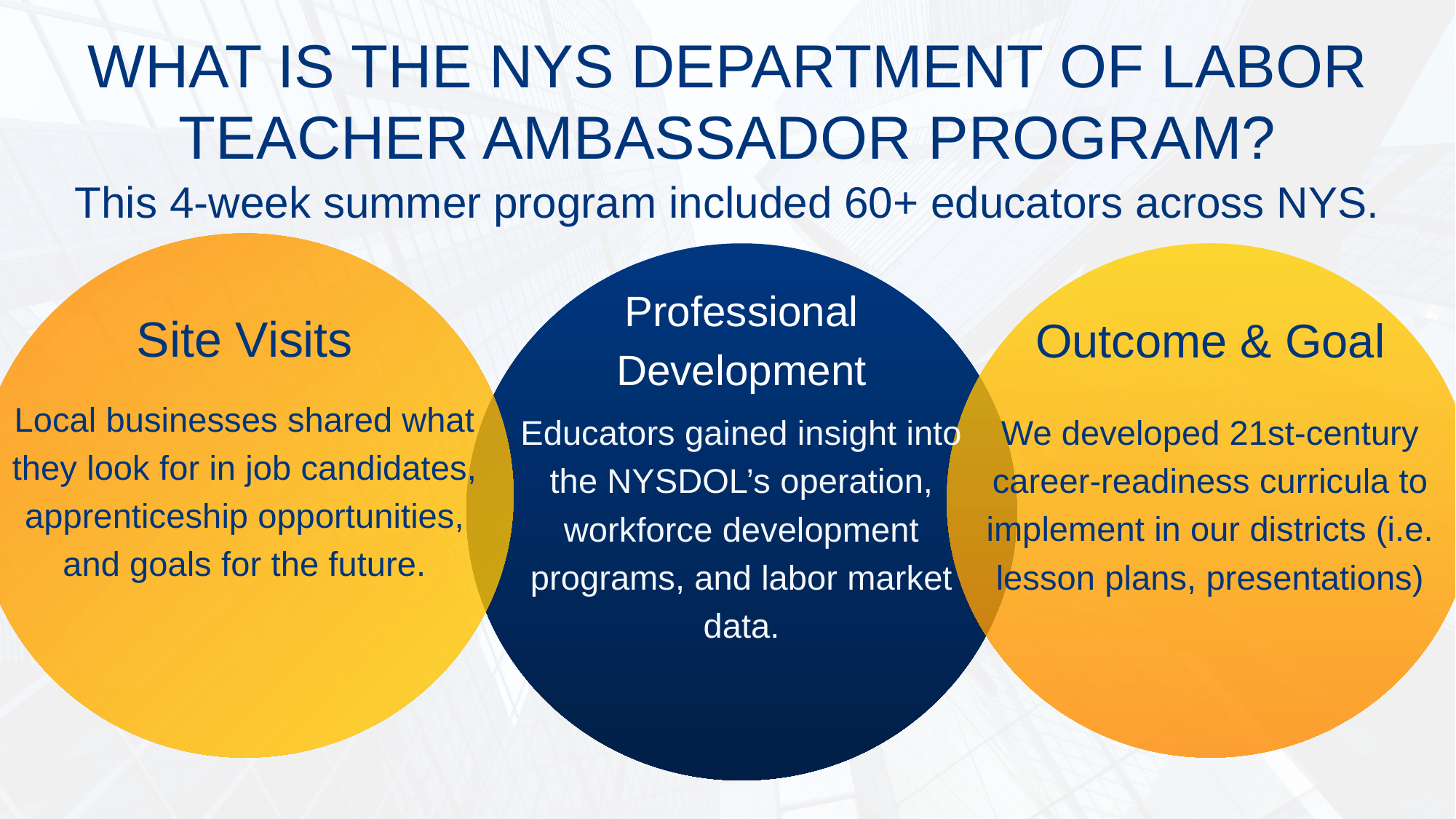

WHAT IS THE NYS DEPARTMENT OF LABOR TEACHER AMBASSADOR PROGRAM?
This 4-week summer program included 60+ educators across NYS.

Professional Development
Site Visits
Outcome & Goal
Local businesses shared what they look for in job candidates, apprenticeship opportunities, and goals for the future.
Educators gained insight into the NYSDOL’s operation, workforce development programs, and labor market data.
We developed 21st-century career-readiness curricula to implement in our districts (i.e. lesson plans, presentations)